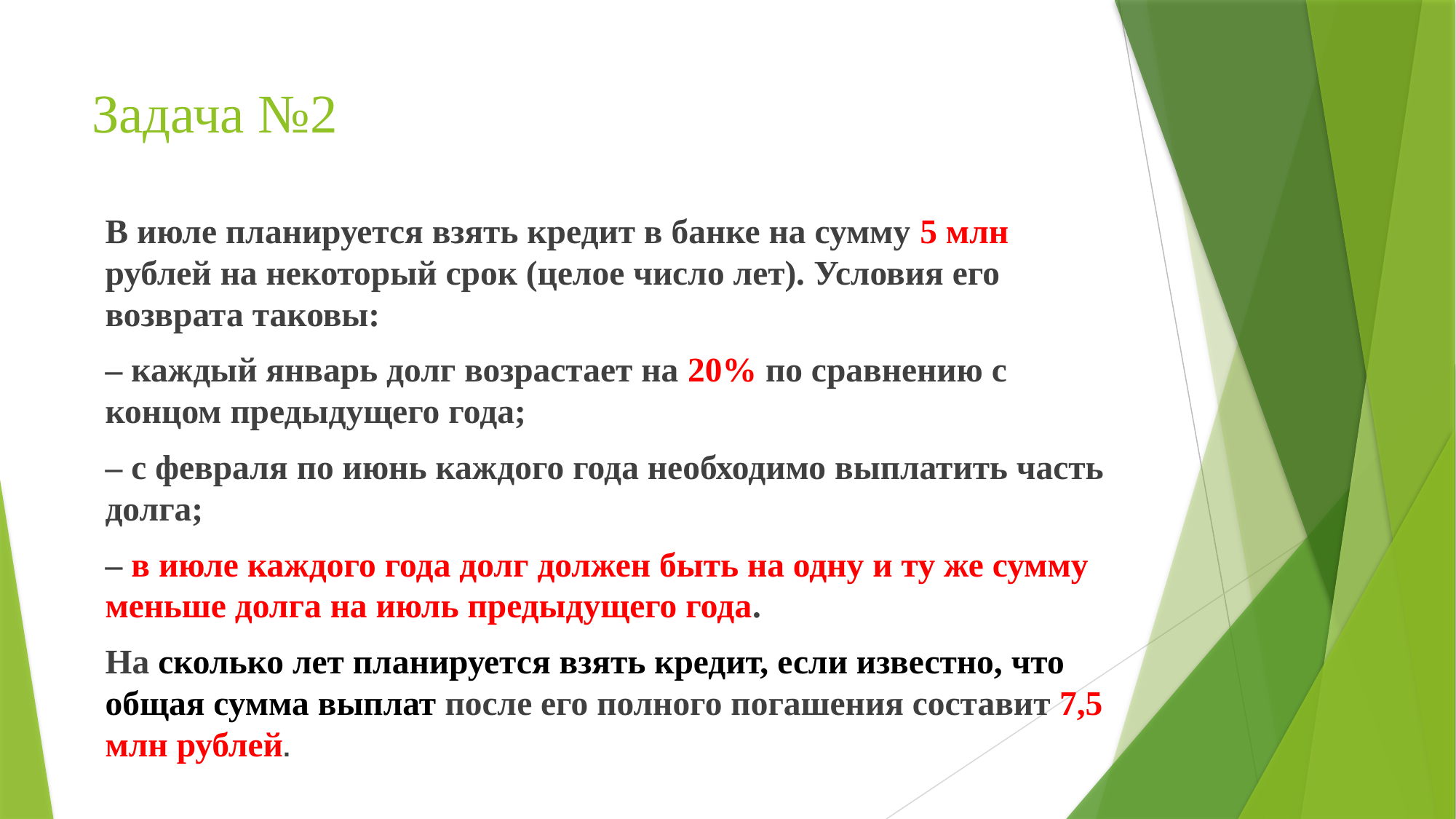

# Задача №2

В июле планируется взять кредит в банке на сумму 5 млн рублей на некоторый срок (целое число лет). Условия его возврата таковы:
– каждый январь долг возрастает на 20% по сравнению с концом предыдущего года;
– с февраля по июнь каждого года необходимо выплатить часть долга;
– в июле каждого года долг должен быть на одну и ту же сумму меньше долга на июль предыдущего года.
На сколько лет планируется взять кредит, если известно, что общая сумма выплат после его полного погашения составит 7,5 млн рублей.